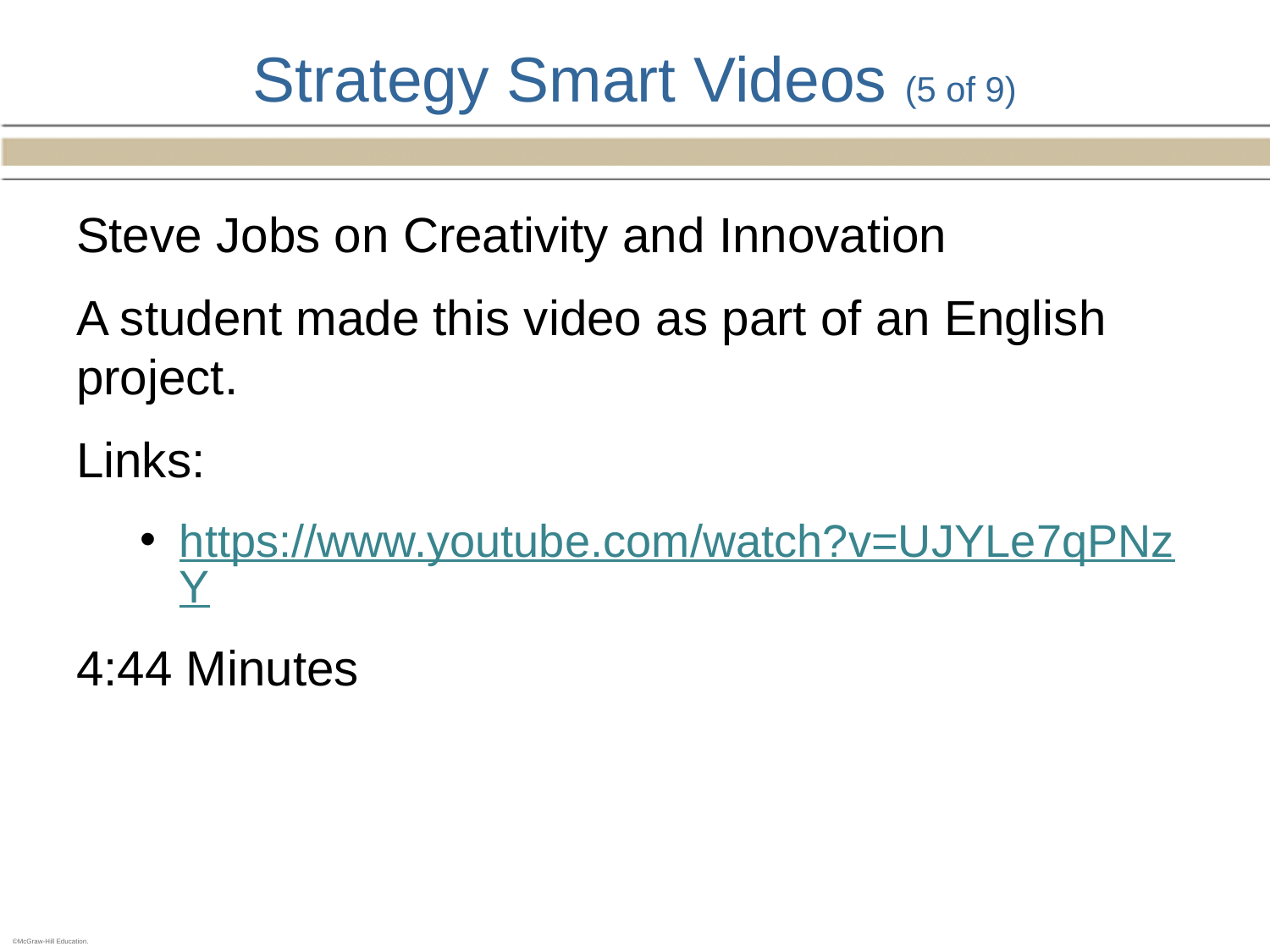

# Strategy Smart Videos (5 of 9)
Steve Jobs on Creativity and Innovation
A student made this video as part of an English project.
Links:
https://www.youtube.com/watch?v=UJYLe7qPNzY
4:44 Minutes